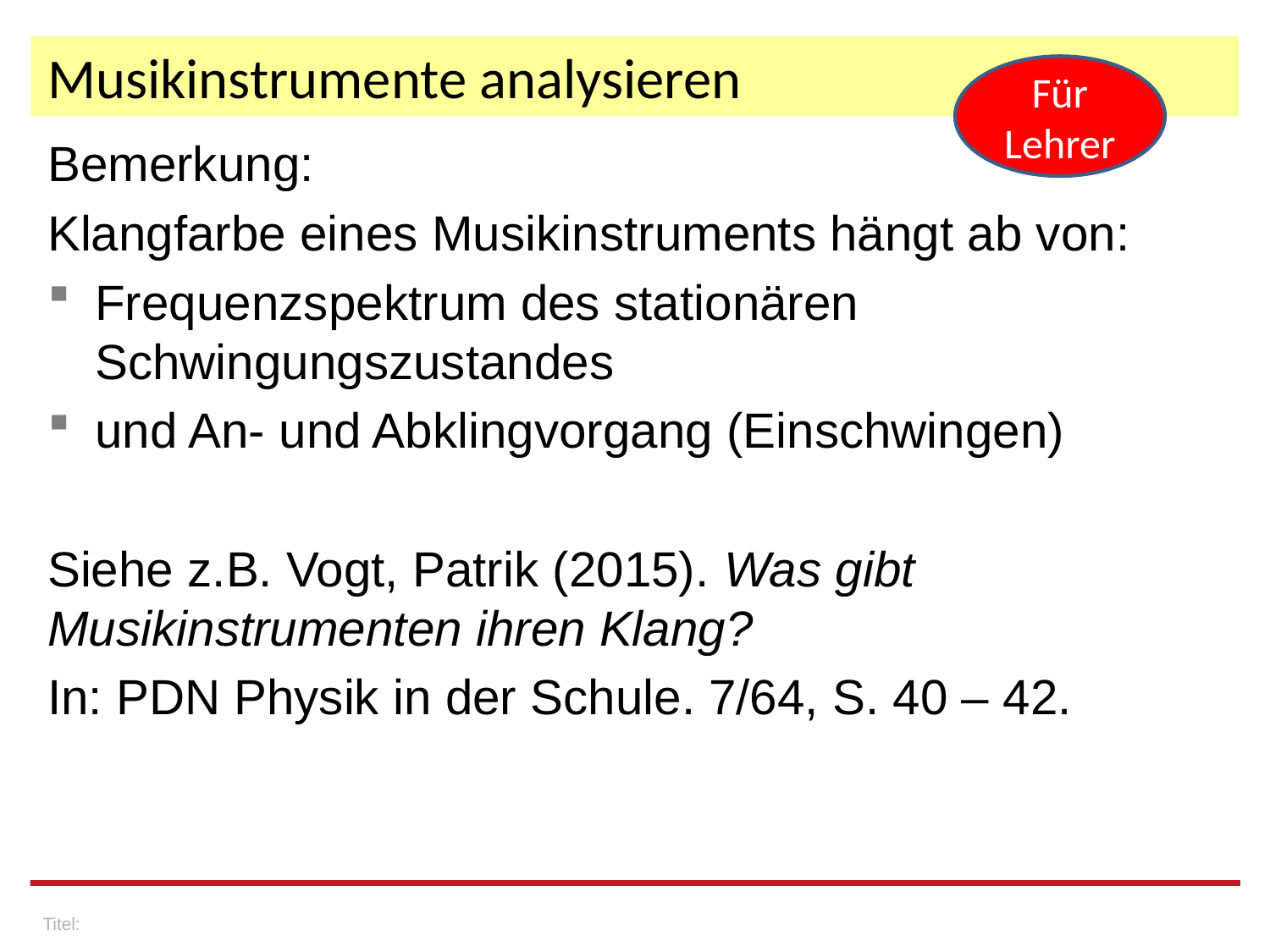

# Musikinstrumente analysieren
Für Lehrer
Bemerkung:
Klangfarbe eines Musikinstruments hängt ab von:
Frequenzspektrum des stationären Schwingungszustandes
und An- und Abklingvorgang (Einschwingen)

Siehe z.B. Vogt, Patrik (2015). Was gibt Musikinstrumenten ihren Klang?
In: PDN Physik in der Schule. 7/64, S. 40 – 42.
Titel: